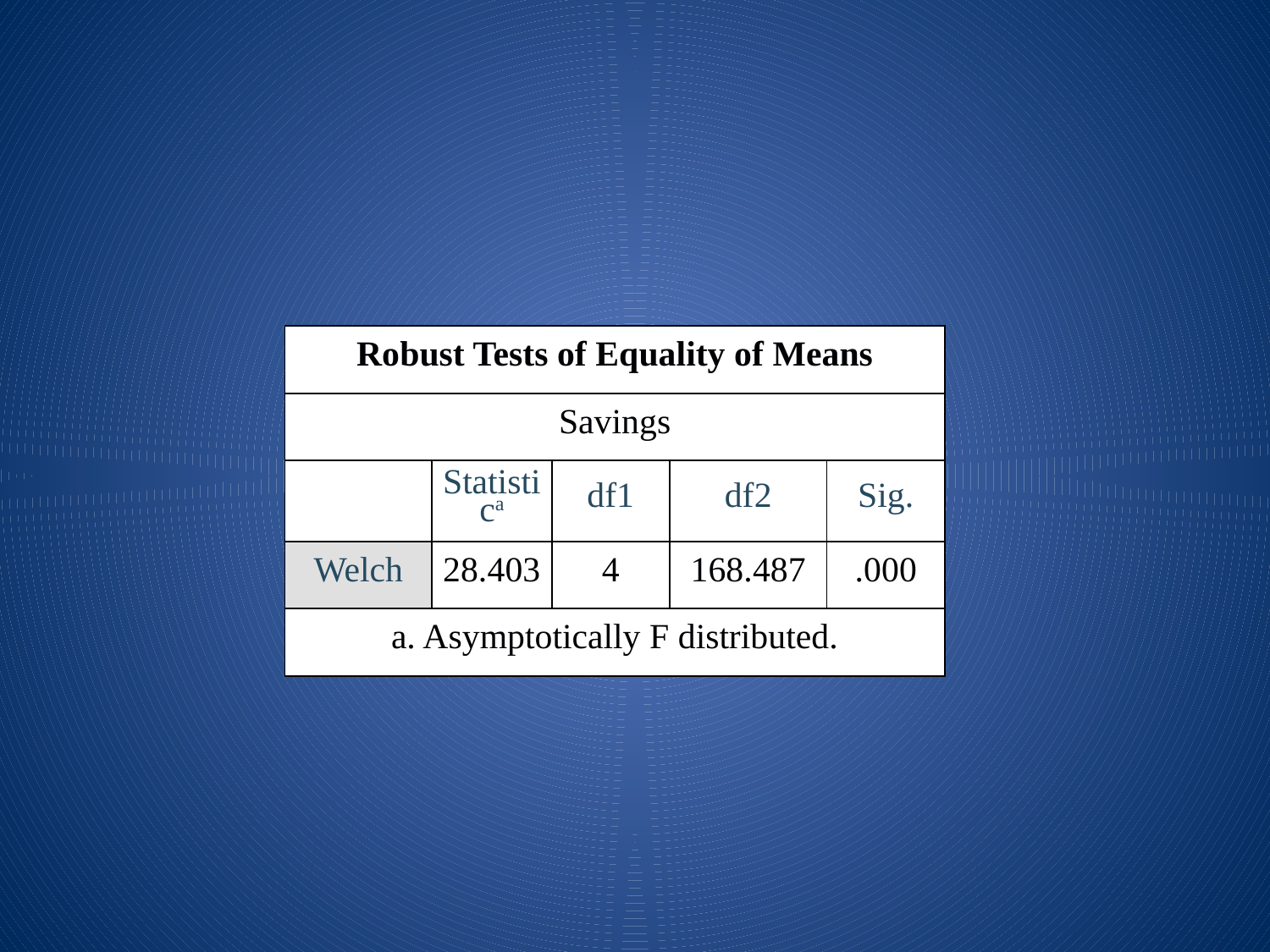

#
| Robust Tests of Equality of Means |  |  |  |  |
| --- | --- | --- | --- | --- |
| Savings |  |  |  |  |
|  | Statistica | df1 | df2 | Sig. |
| Welch | 28.403 | 4 | 168.487 | .000 |
| a. Asymptotically F distributed. |  |  |  |  |